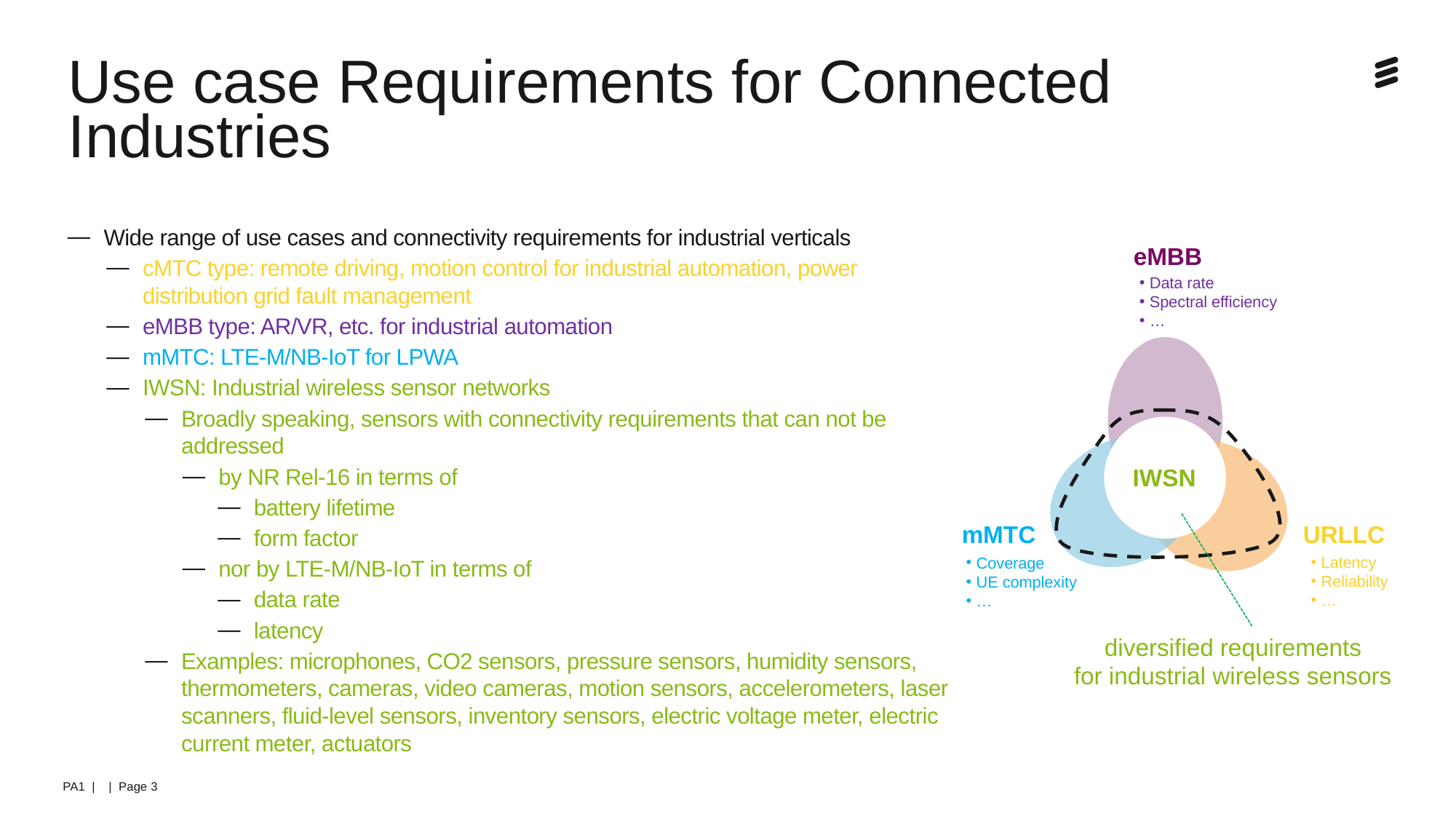

Use case Requirements for Connected Industries
Wide range of use cases and connectivity requirements for industrial verticals
cMTC type: remote driving, motion control for industrial automation, power distribution grid fault management
eMBB type: AR/VR, etc. for industrial automation
mMTC: LTE-M/NB-IoT for LPWA
IWSN: Industrial wireless sensor networks
Broadly speaking, sensors with connectivity requirements that can not be addressed
by NR Rel-16 in terms of
battery lifetime
form factor
nor by LTE-M/NB-IoT in terms of
data rate
latency
Examples: microphones, CO2 sensors, pressure sensors, humidity sensors, thermometers, cameras, video cameras, motion sensors, accelerometers, laser scanners, fluid-level sensors, inventory sensors, electric voltage meter, electric current meter, actuators
eMBB
Data rate
Spectral efficiency
…

mMTC
URLLC
Coverage
UE complexity
…
diversified requirements
for industrial wireless sensors
IWSN
Latency
Reliability
…